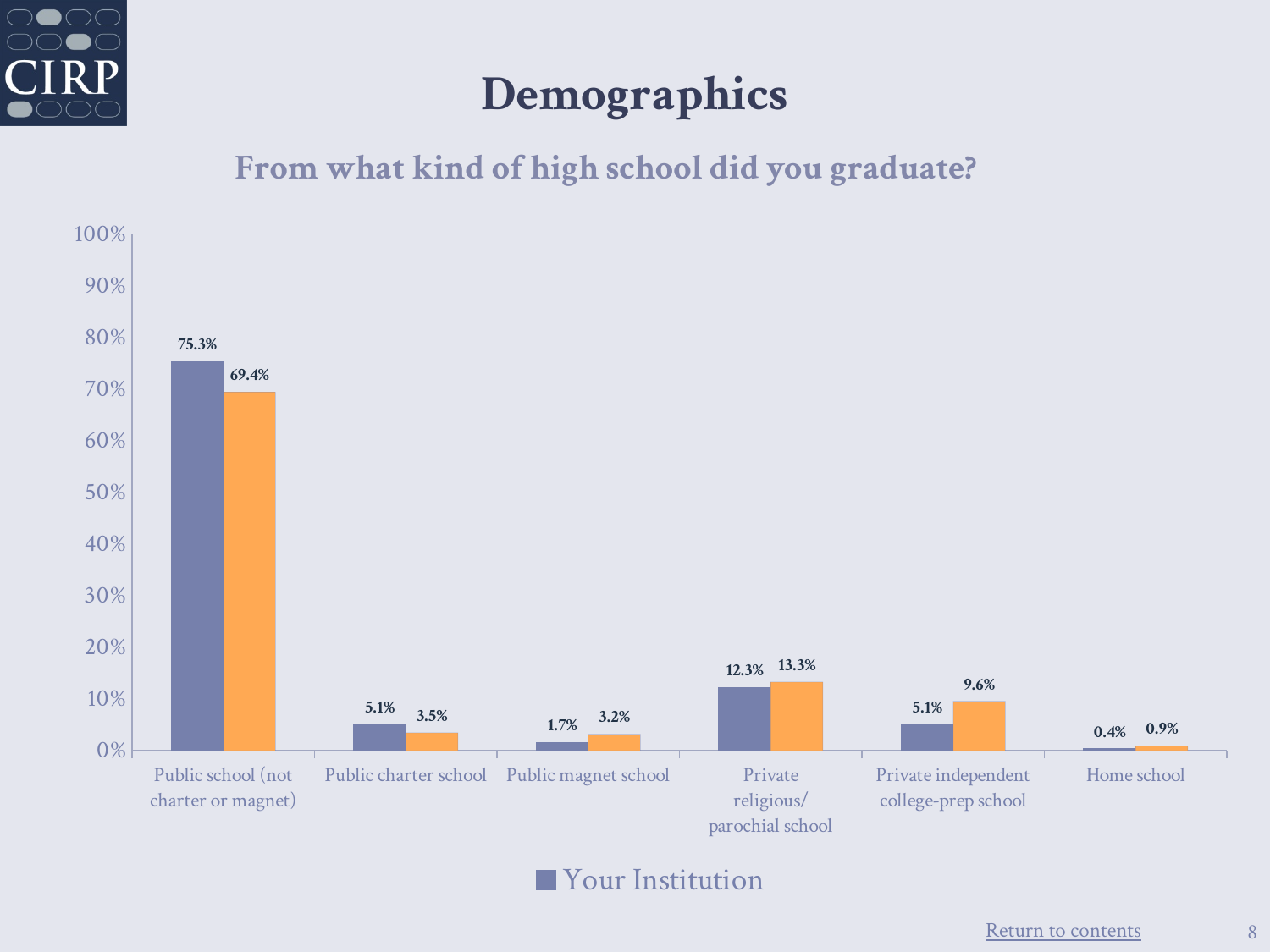

# Demographics
From what kind of high school did you graduate?

### Chart

| Category | Your Institution | Comparison Group |
|---|---|---|
| Public school (not charter or magnet) | 0.753 | 0.694 |
| Public charter school | 0.051 | 0.035 |
| Public magnet school | 0.017 | 0.032 |
| Private religious/parochial school | 0.123 | 0.133 |
| Private independent college-prep school | 0.051 | 0.096 |
| Home school | 0.004 | 0.009 |

### Chart: Sex

| Category |
|---|
8